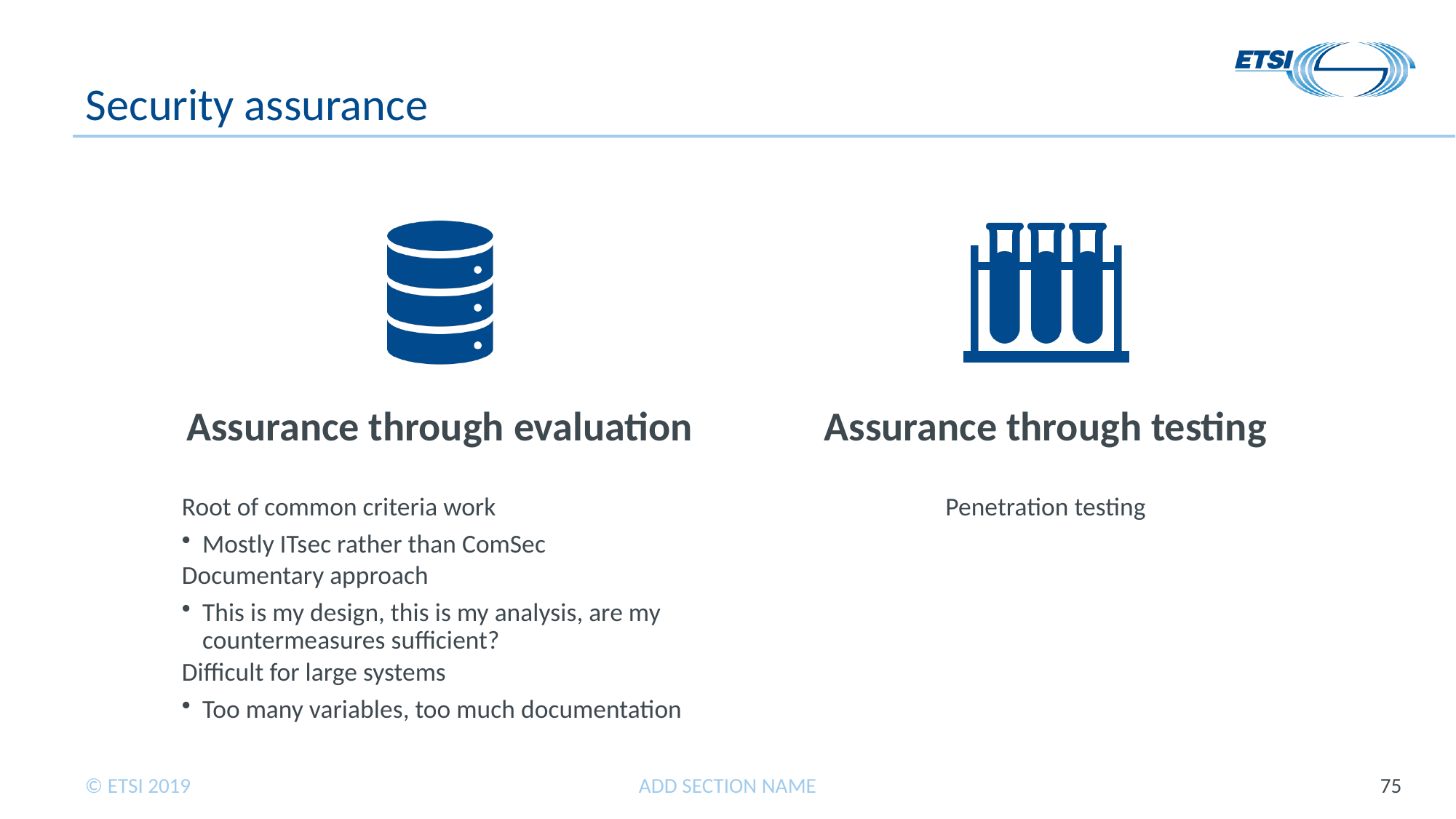

# Security assurance
Assurance through evaluation
Root of common criteria work
Mostly ITsec rather than ComSec
Documentary approach
This is my design, this is my analysis, are my countermeasures sufficient?
Difficult for large systems
Too many variables, too much documentation
Assurance through testing
Penetration testing
ADD SECTION NAME